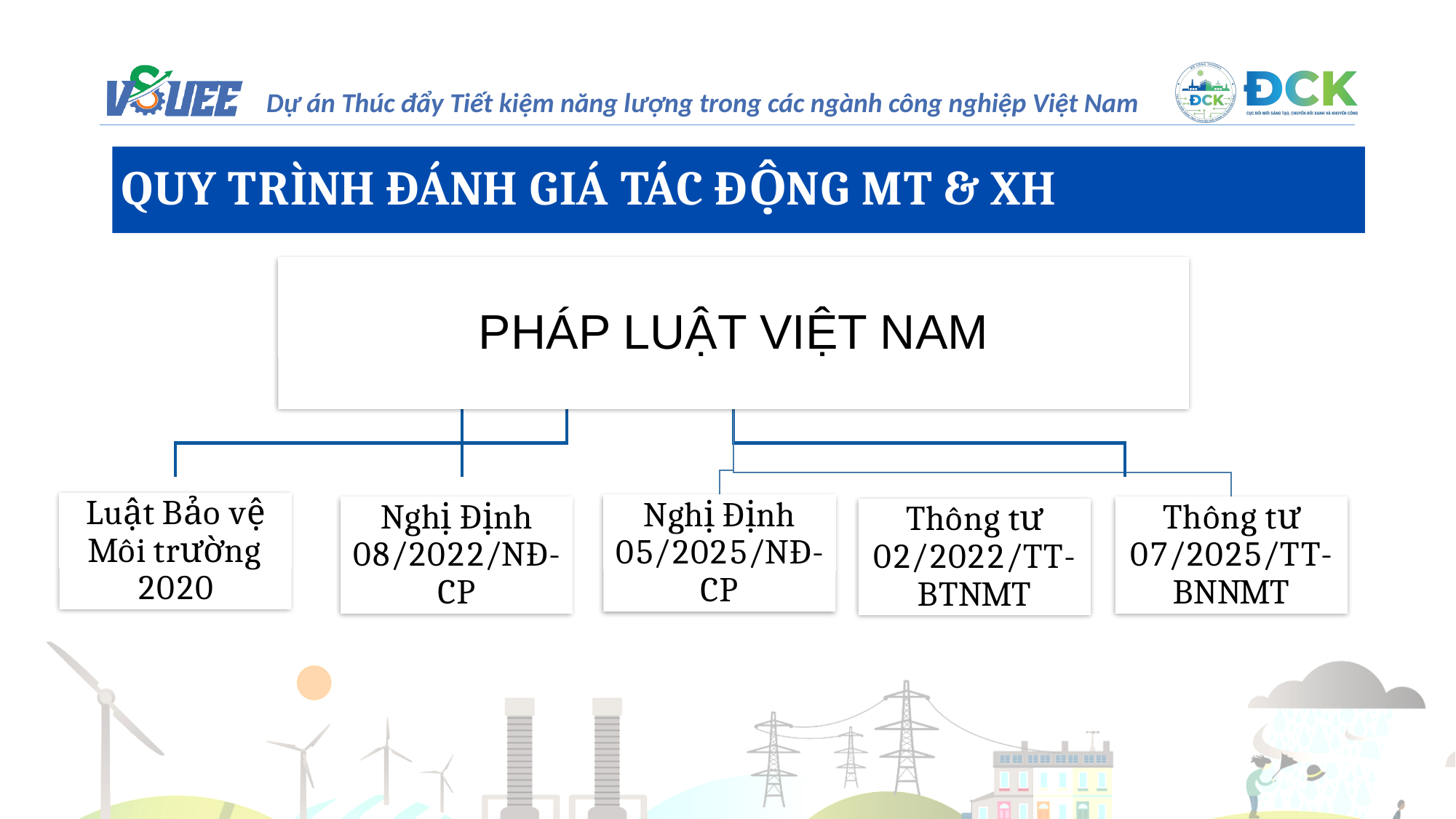

QUY TRÌNH ĐÁNH GIÁ TÁC ĐỘNG MT & XH
PHÁP LUẬT VIỆT NAM
Luật Bảo vệ Môi trường 2020
Nghị Định 08/2022/NĐ-CP
Nghị Định 05/2025/NĐ-CP
Thông tư 02/2022/TT-BTNMT
Thông tư 07/2025/TT-BNNMT